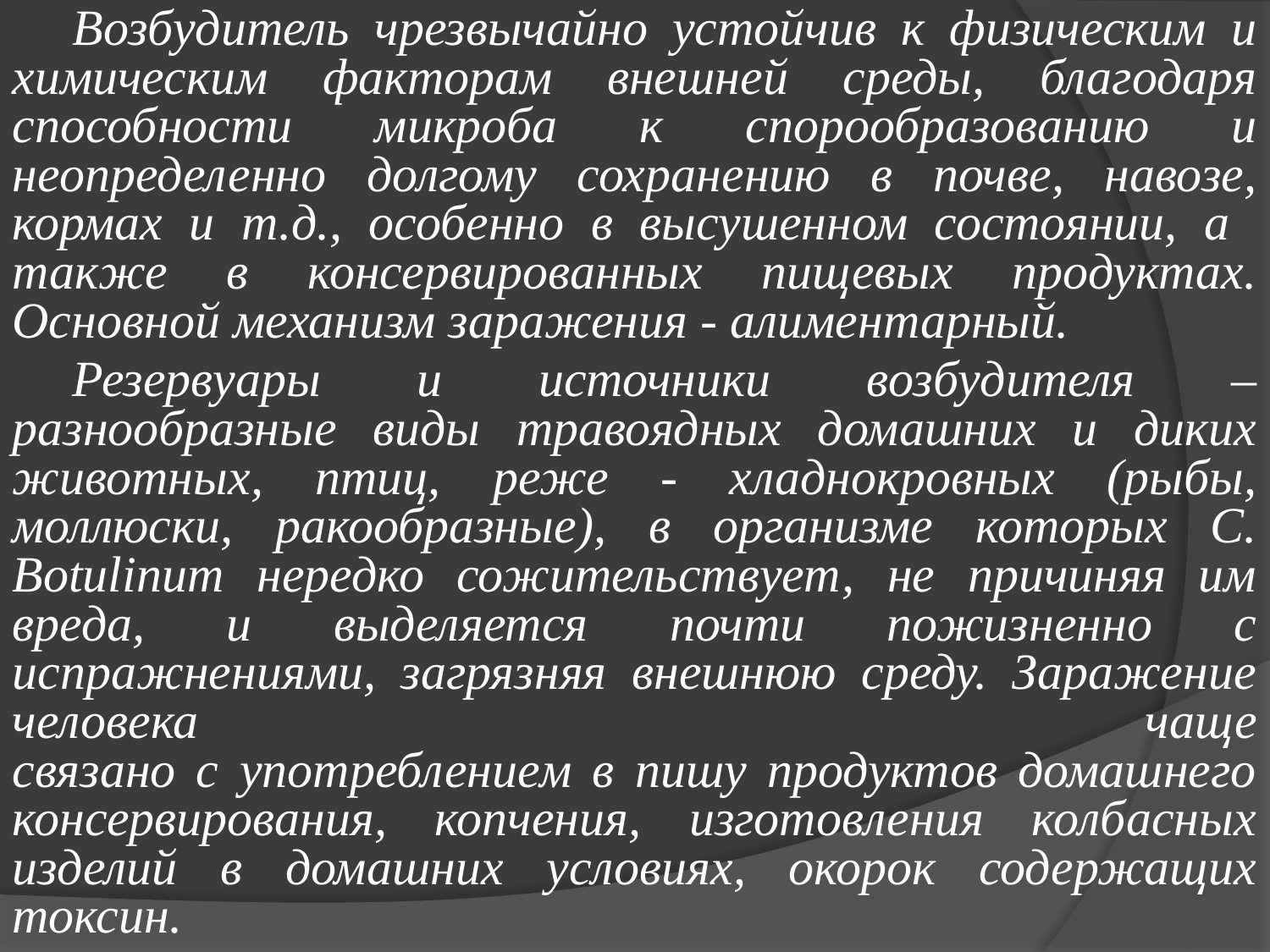

Возбудитель чрезвычайно устойчив к физическим и химическим факторам внешней среды, благодаря способности микроба к спорообразованию и неопределенно долгому сохранению в почве, навозе, кормах и т.д., особенно в высушенном состоянии, а  также в консервированных пищевых продуктах. Основной механизм заражения - алиментарный.
Резервуары и источники возбудителя – разнообразные виды травоядных домашних и диких животных, птиц, реже - хладнокровных (рыбы, моллюски, ракообразные), в организме которых С. Botulinum нередко сожительствует, не причиняя им вреда, и выделяется почти пожизненно с испражнениями, загрязняя внешнюю среду. Заражение человека чаще
связано с употреблением в пишу продуктов домашнего консервирования, копчения, изготовления колбасных изделий в домашних условиях, окорок содержащих токсин.

#